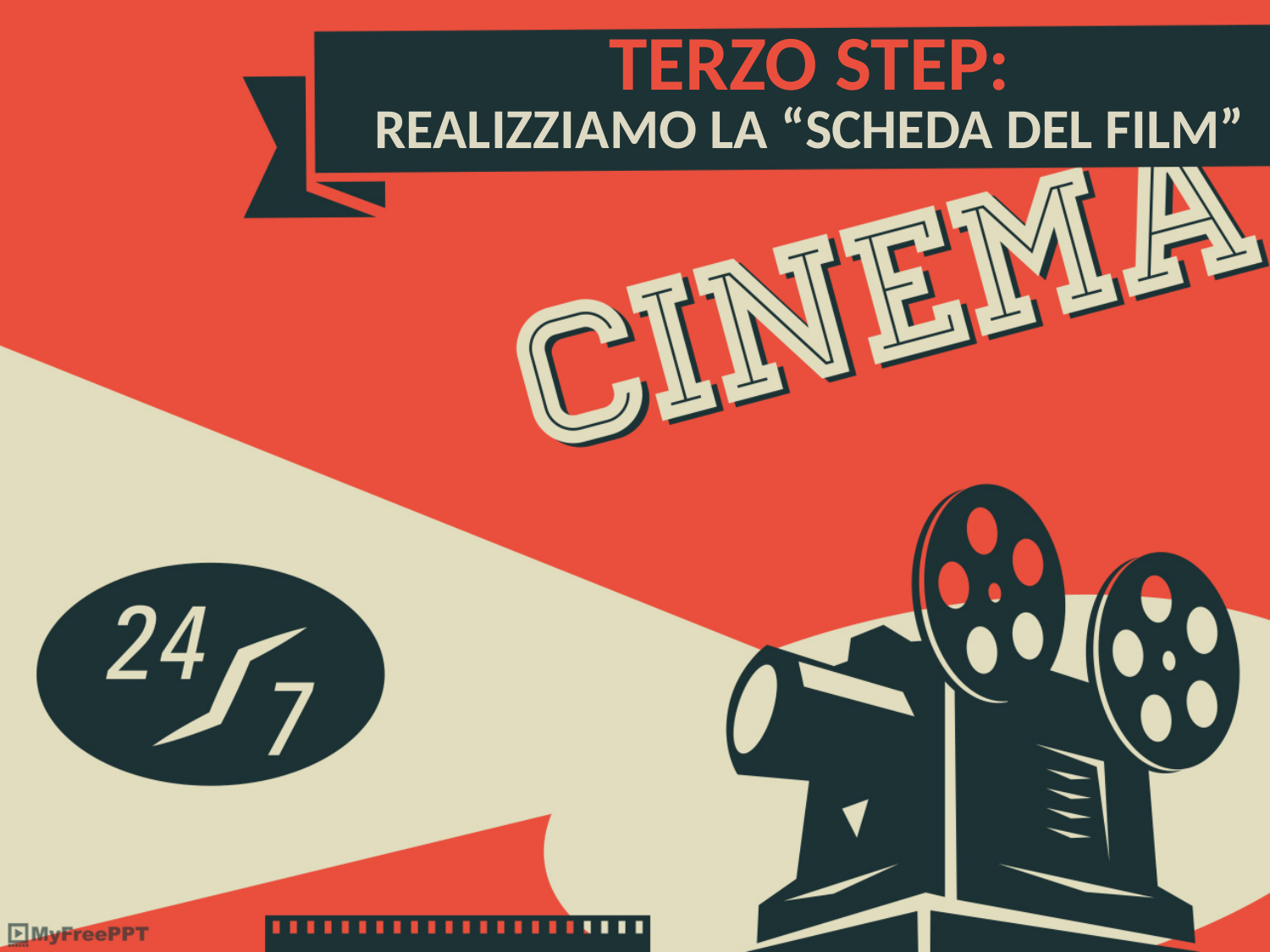

TERZO STEP:
REALIZZIAMO LA “SCHEDA DEL FILM”